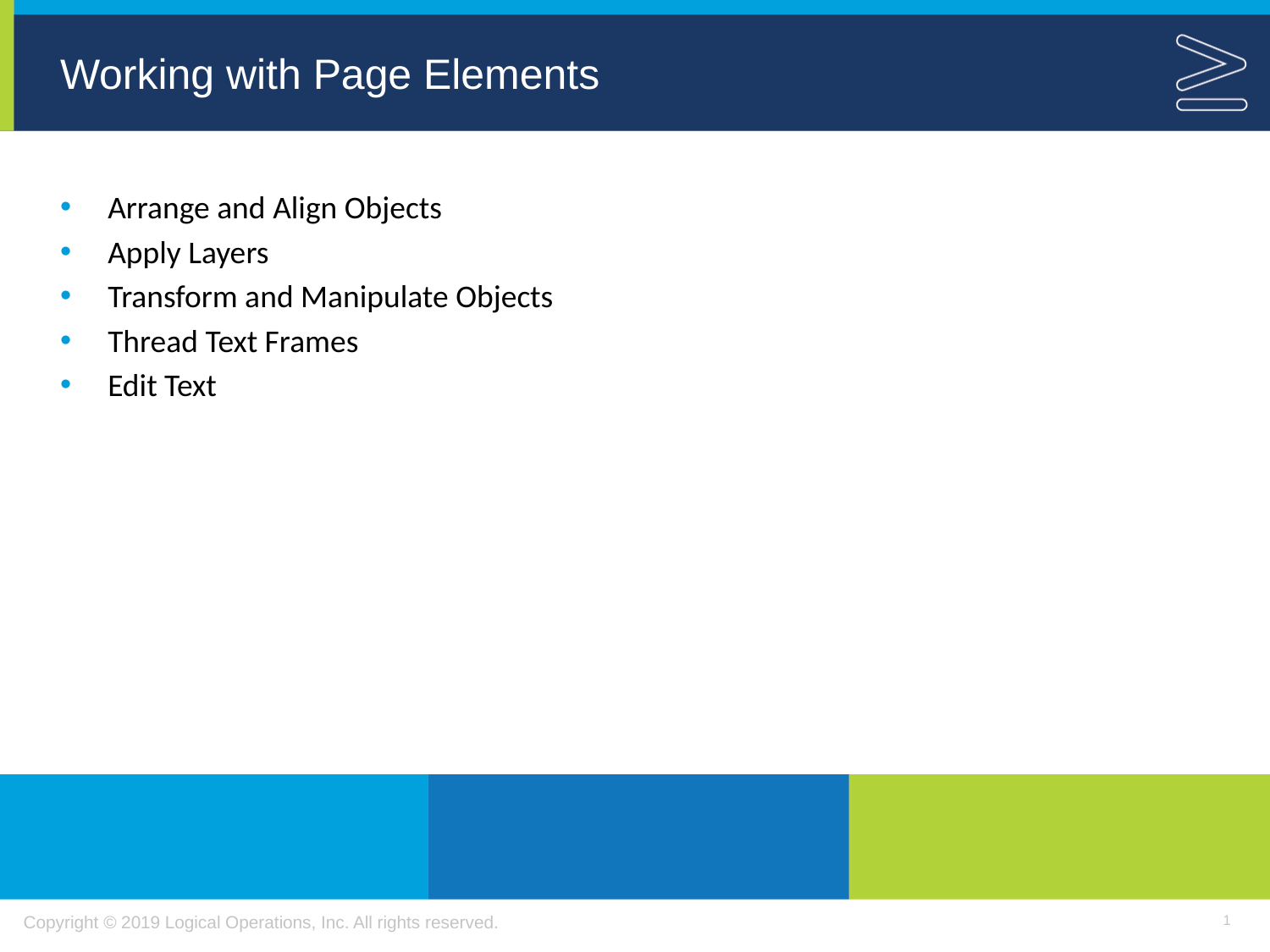

# Working with Page Elements
Arrange and Align Objects
Apply Layers
Transform and Manipulate Objects
Thread Text Frames
Edit Text
1